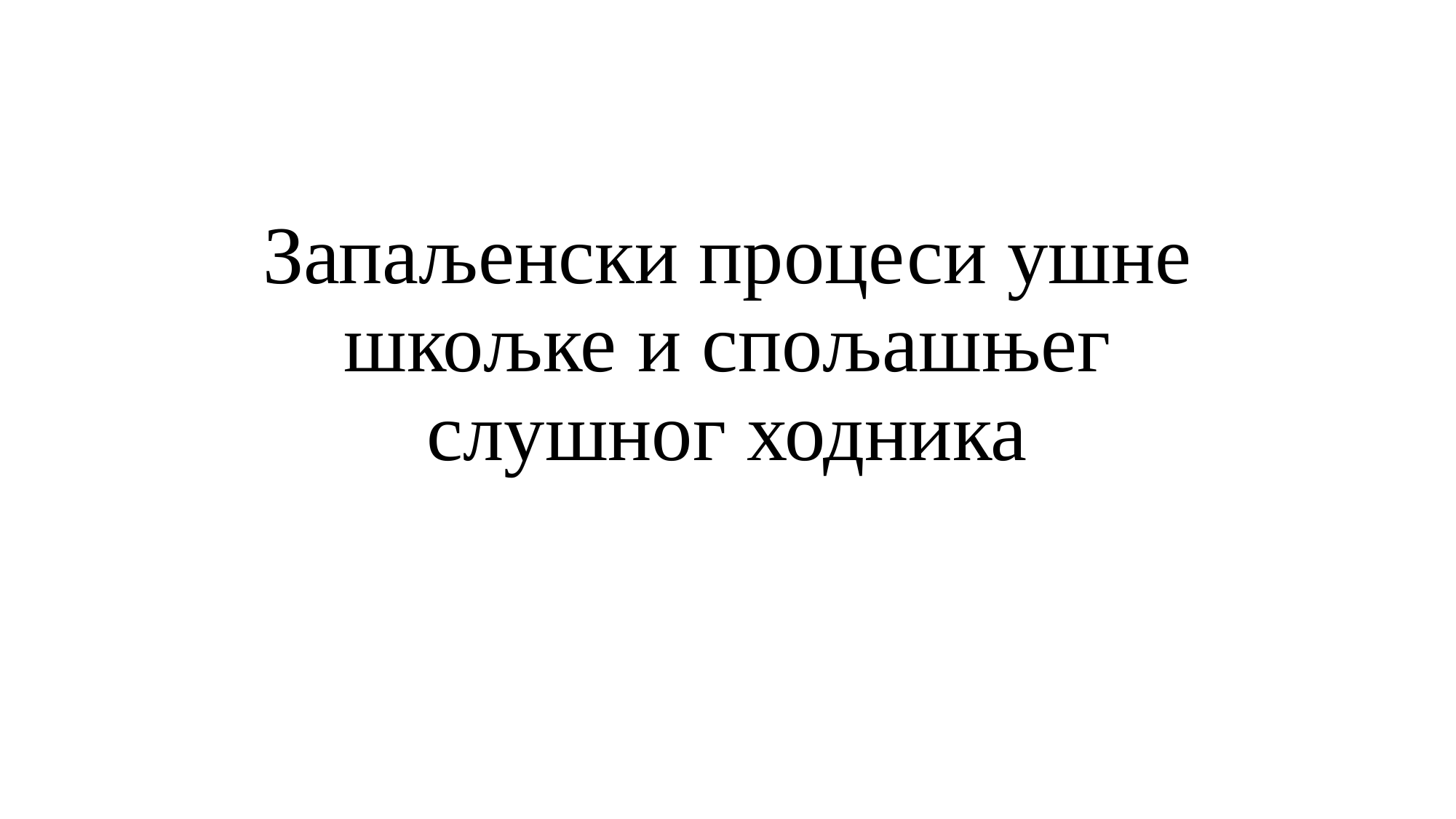

# Запаљенски процеси ушне шкољке и спољашњег слушног ходника